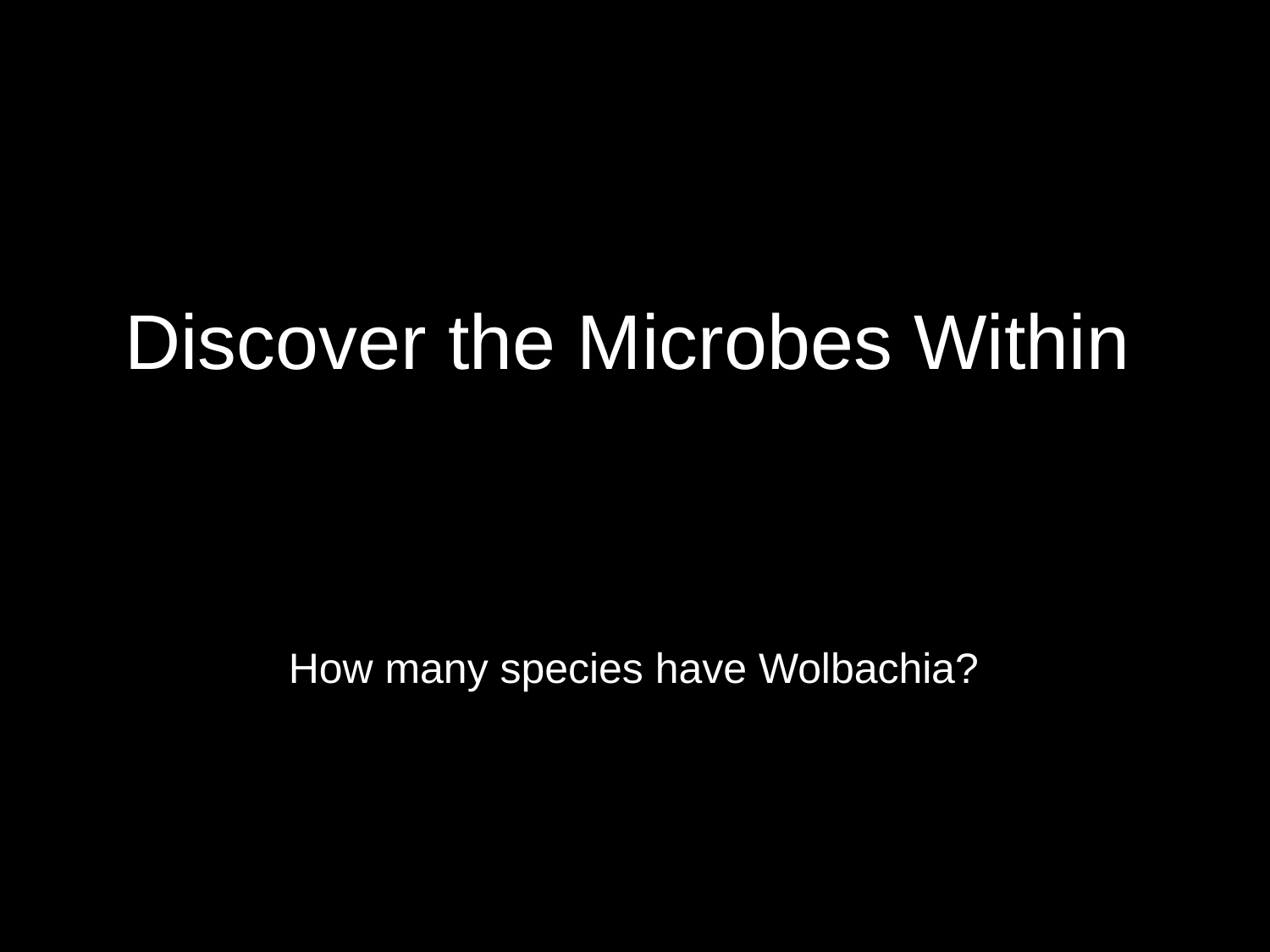

Discover the Microbes Within
How many species have Wolbachia?